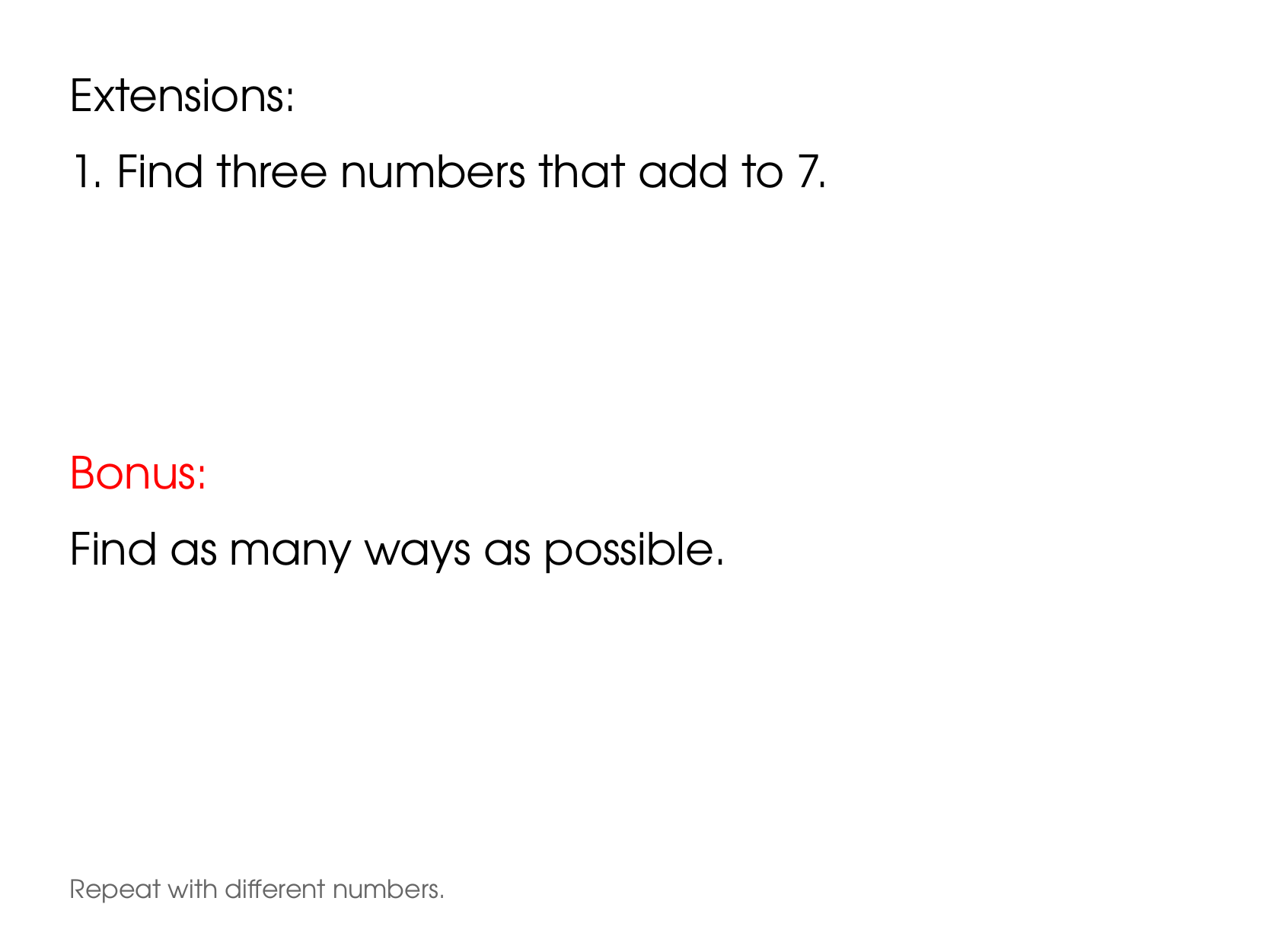

Extensions:
1. Find three numbers that add to 7.
Bonus:
Find as many ways as possible.
Repeat with different numbers.